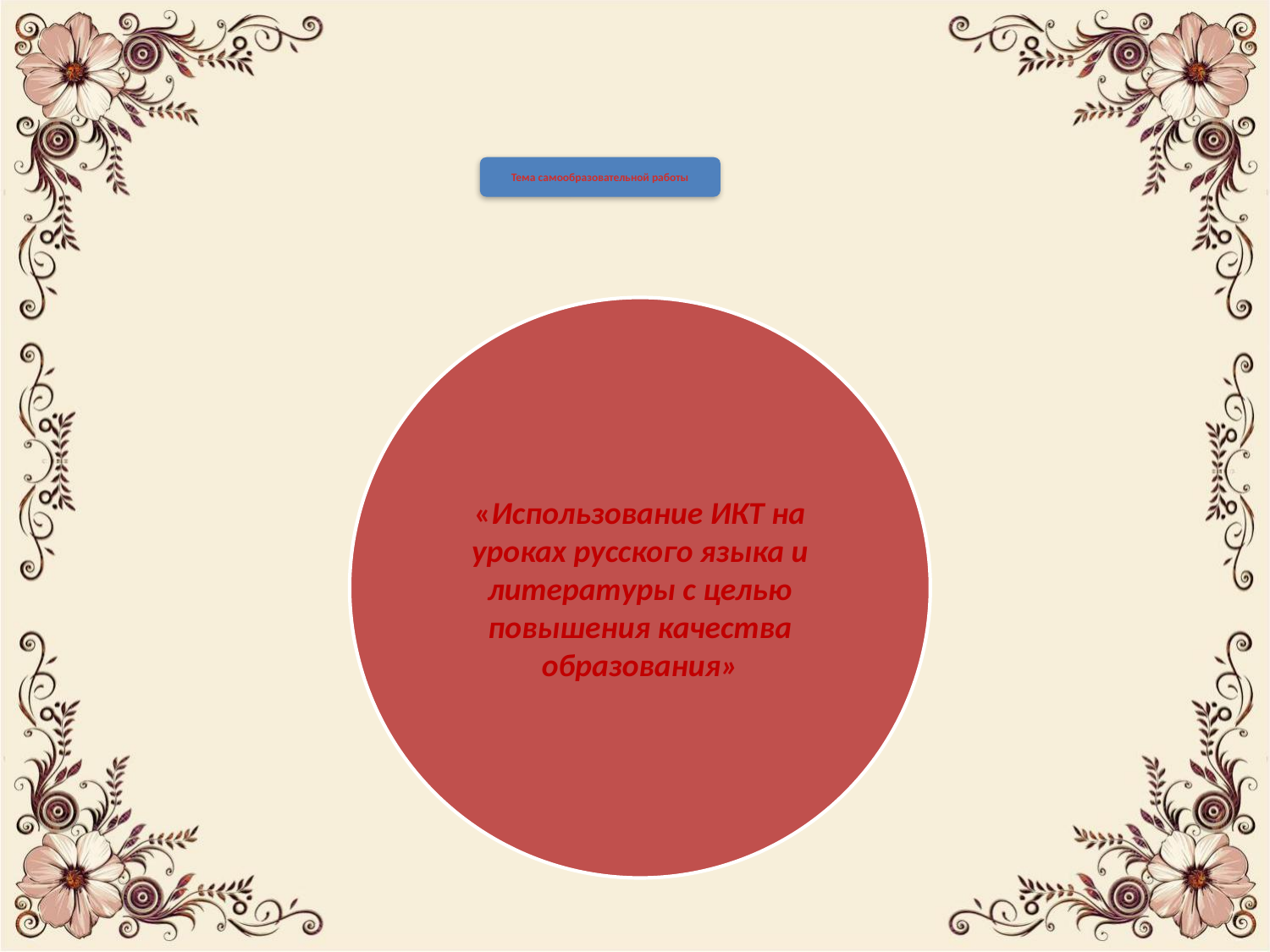

Тема самообразовательной работы
«Использование ИКТ на уроках русского языка и литературы с целью повышения качества образования»